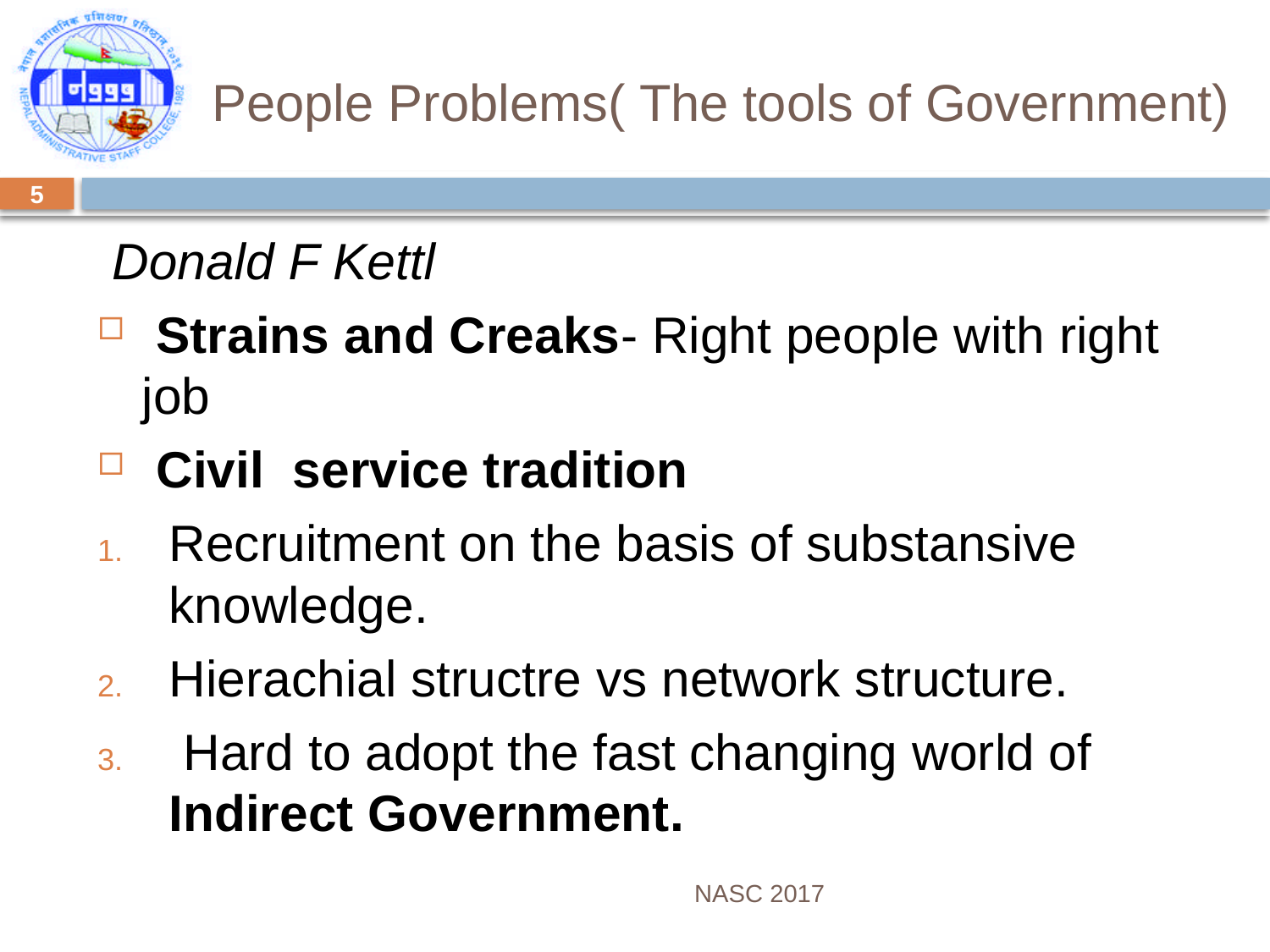

# People Problems( The tools of Government)
5
 Donald F Kettl
 Strains and Creaks- Right people with right job
 Civil  service tradition
Recruitment on the basis of substansive knowledge.
Hierachial structre vs network structure.
 Hard to adopt the fast changing world of Indirect Government.

NASC 2017